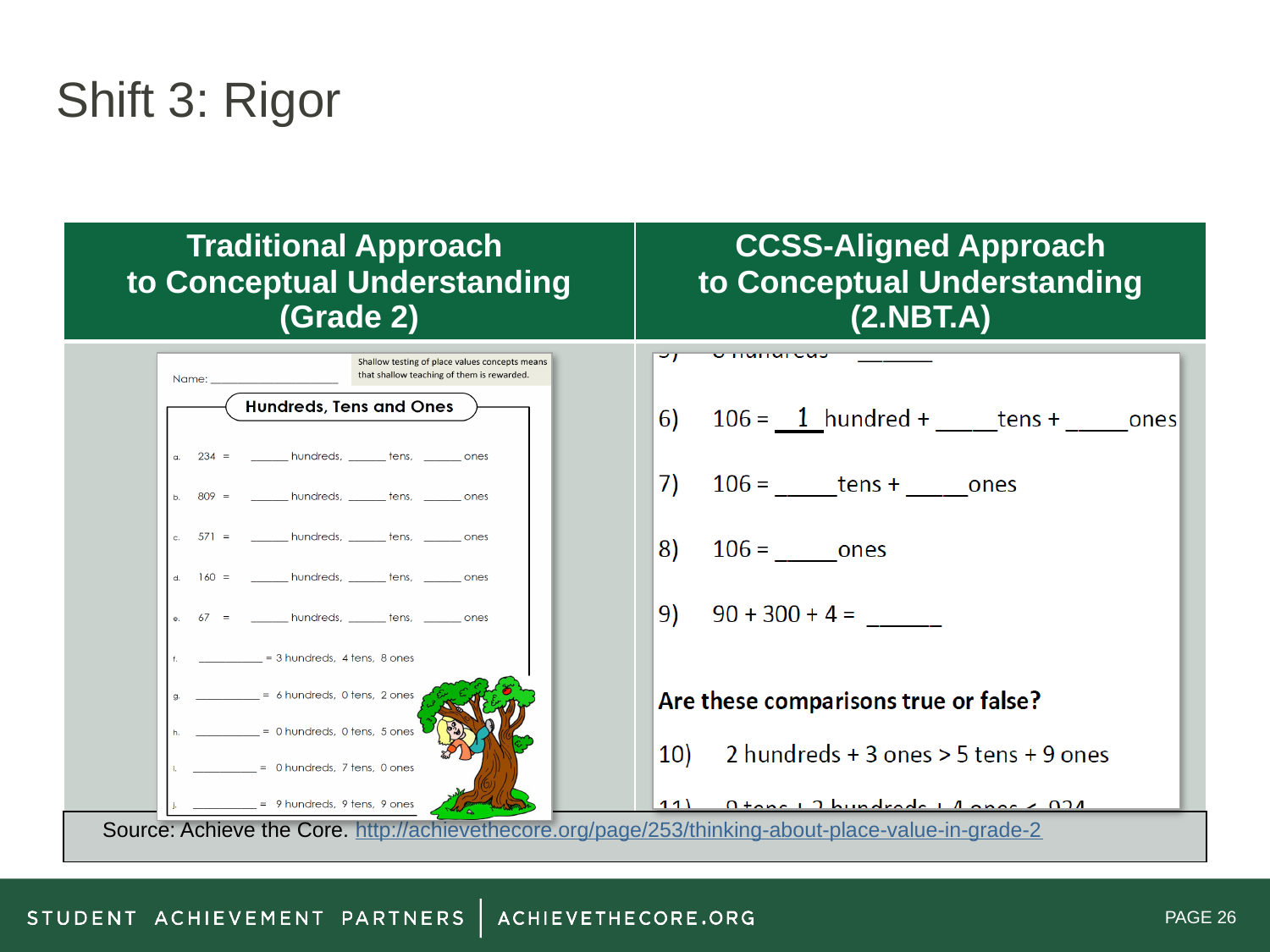

# Shift 3: Rigor
| Traditional Approach to Conceptual Understanding (Grade 2) | CCSS-Aligned Approach to Conceptual Understanding (2.NBT.A) |
| --- | --- |
|  |  |
| Source: Achieve the Core. http://achievethecore.org/page/253/thinking-about-place-value-in-grade-2 |  |